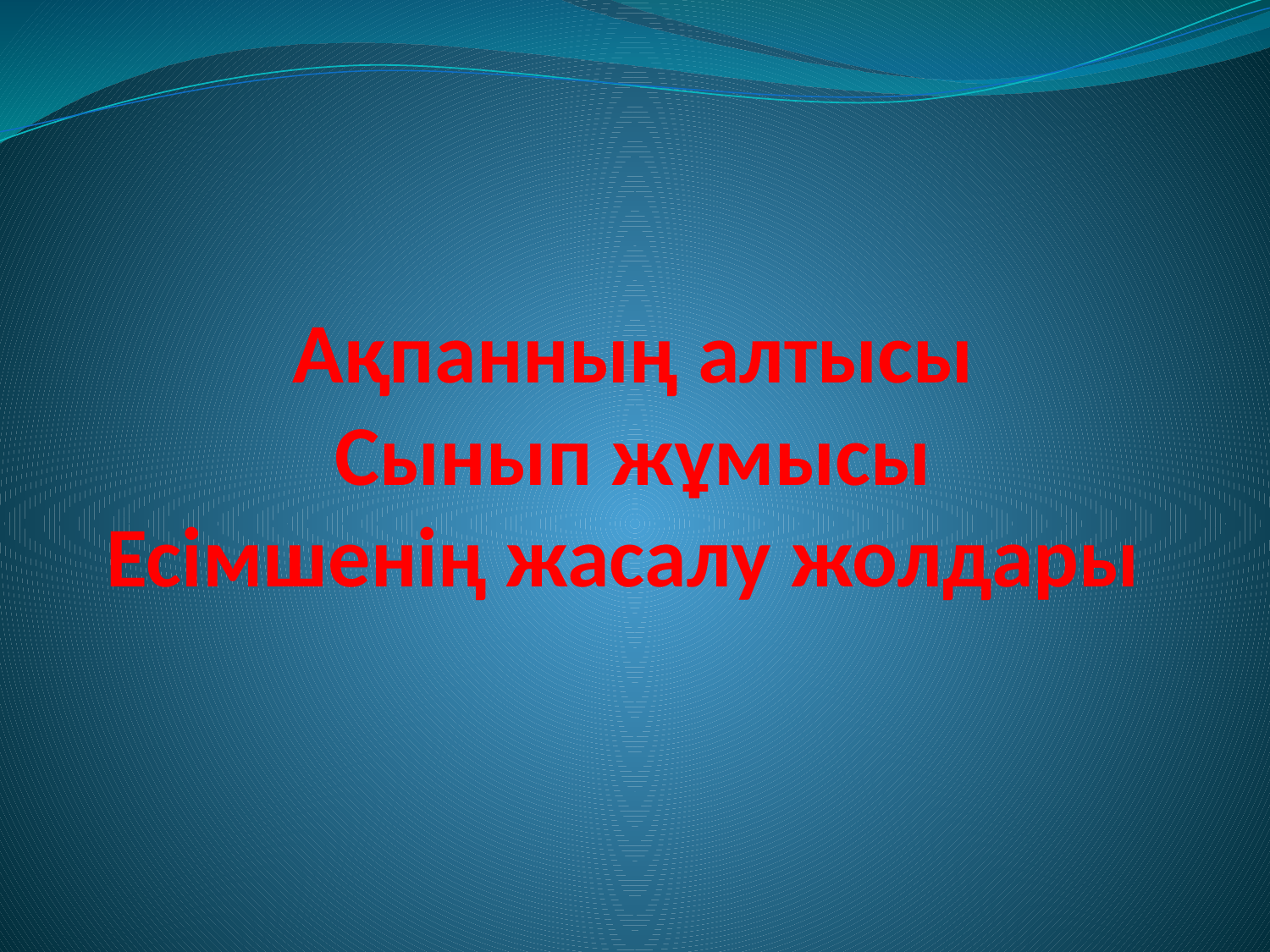

# Ақпанның алтысы Сынып жұмысы Есімшенің жасалу жолдары